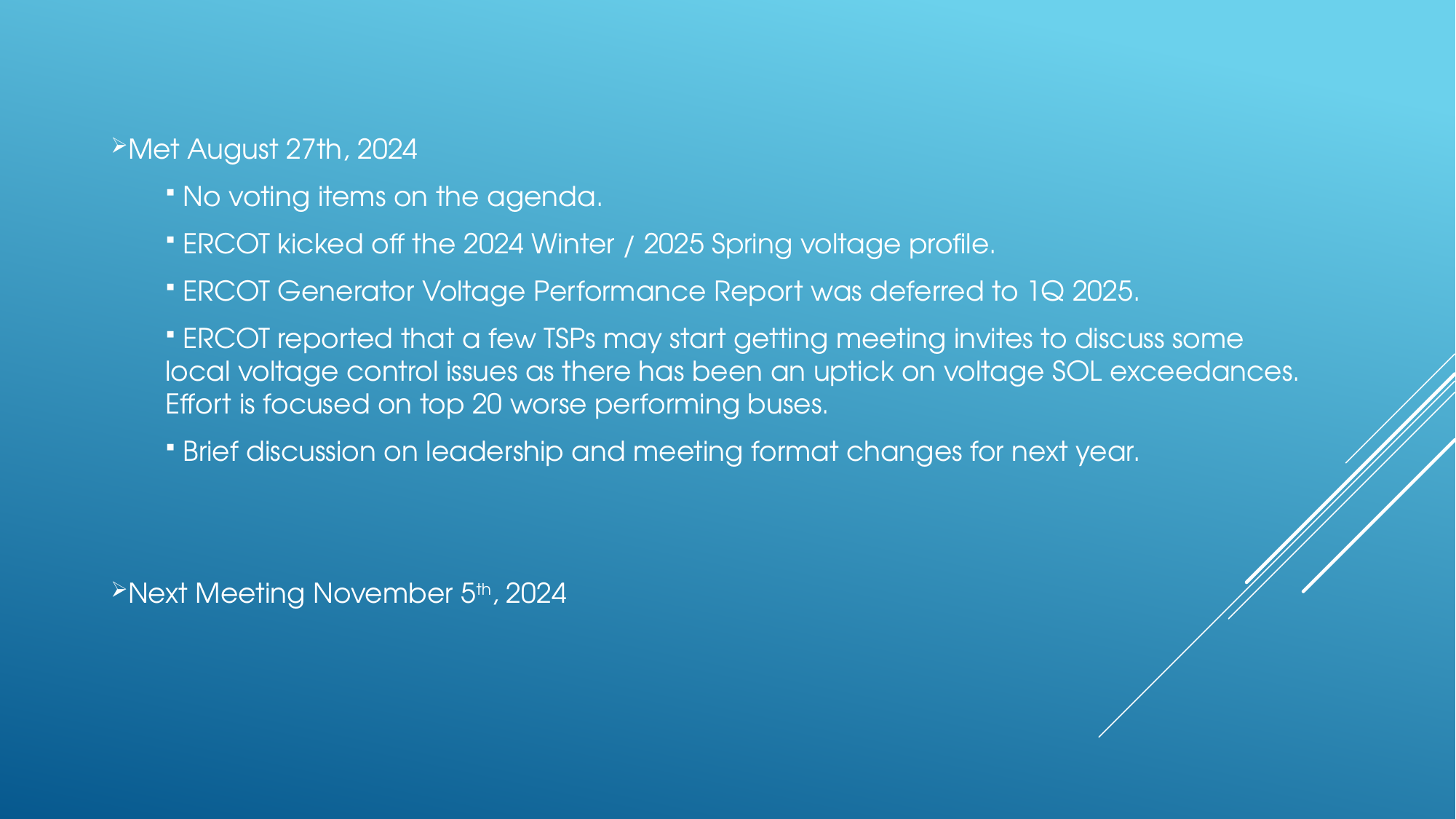

Met August 27th, 2024
 No voting items on the agenda.
 ERCOT kicked off the 2024 Winter / 2025 Spring voltage profile.
 ERCOT Generator Voltage Performance Report was deferred to 1Q 2025.
 ERCOT reported that a few TSPs may start getting meeting invites to discuss some local voltage control issues as there has been an uptick on voltage SOL exceedances. Effort is focused on top 20 worse performing buses.
 Brief discussion on leadership and meeting format changes for next year.

Next Meeting November 5th, 2024